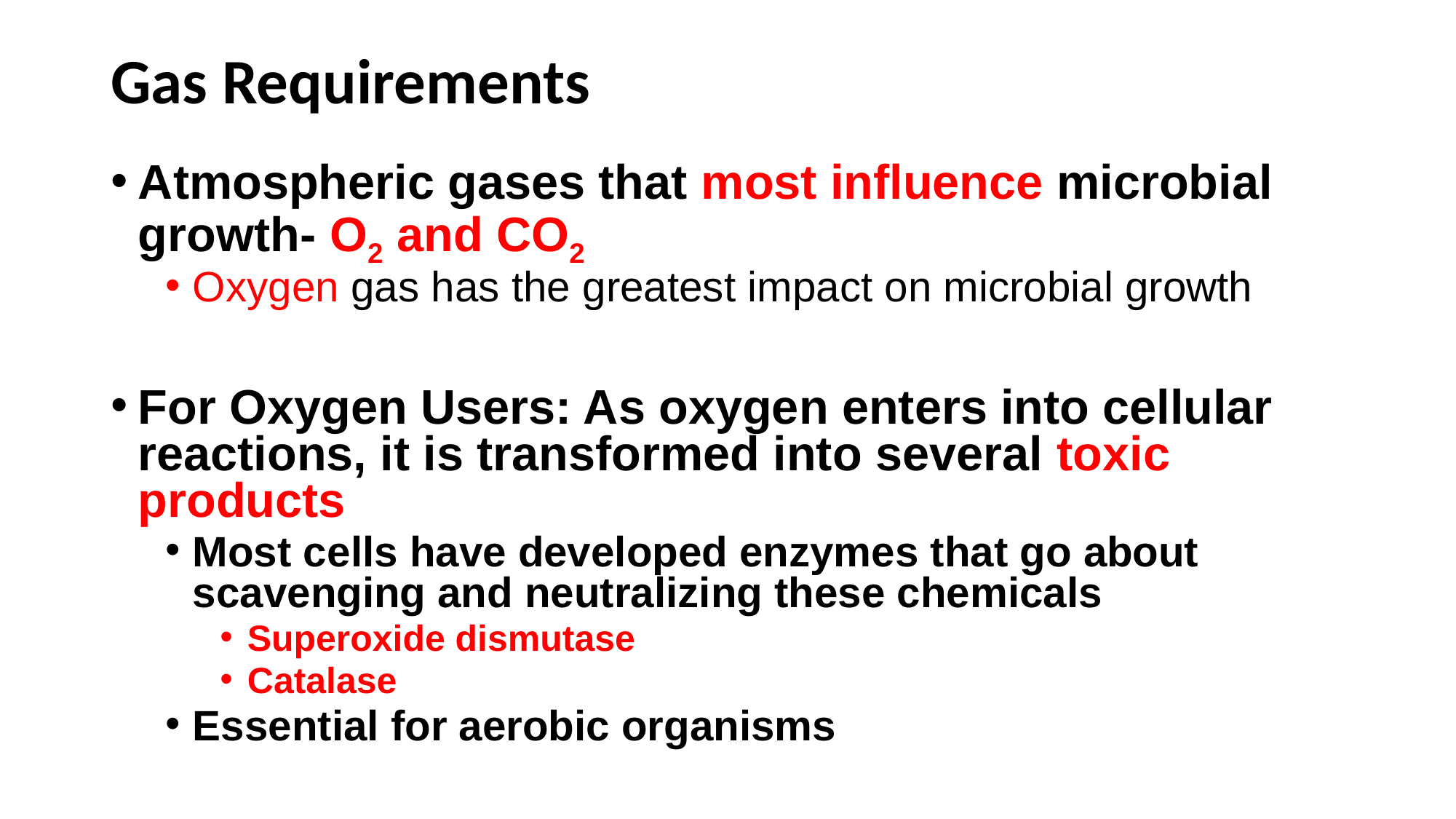

# Gas Requirements
Atmospheric gases that most influence microbial growth- O2 and CO2
Oxygen gas has the greatest impact on microbial growth

For Oxygen Users: As oxygen enters into cellular reactions, it is transformed into several toxic products
Most cells have developed enzymes that go about scavenging and neutralizing these chemicals
Superoxide dismutase
Catalase
Essential for aerobic organisms